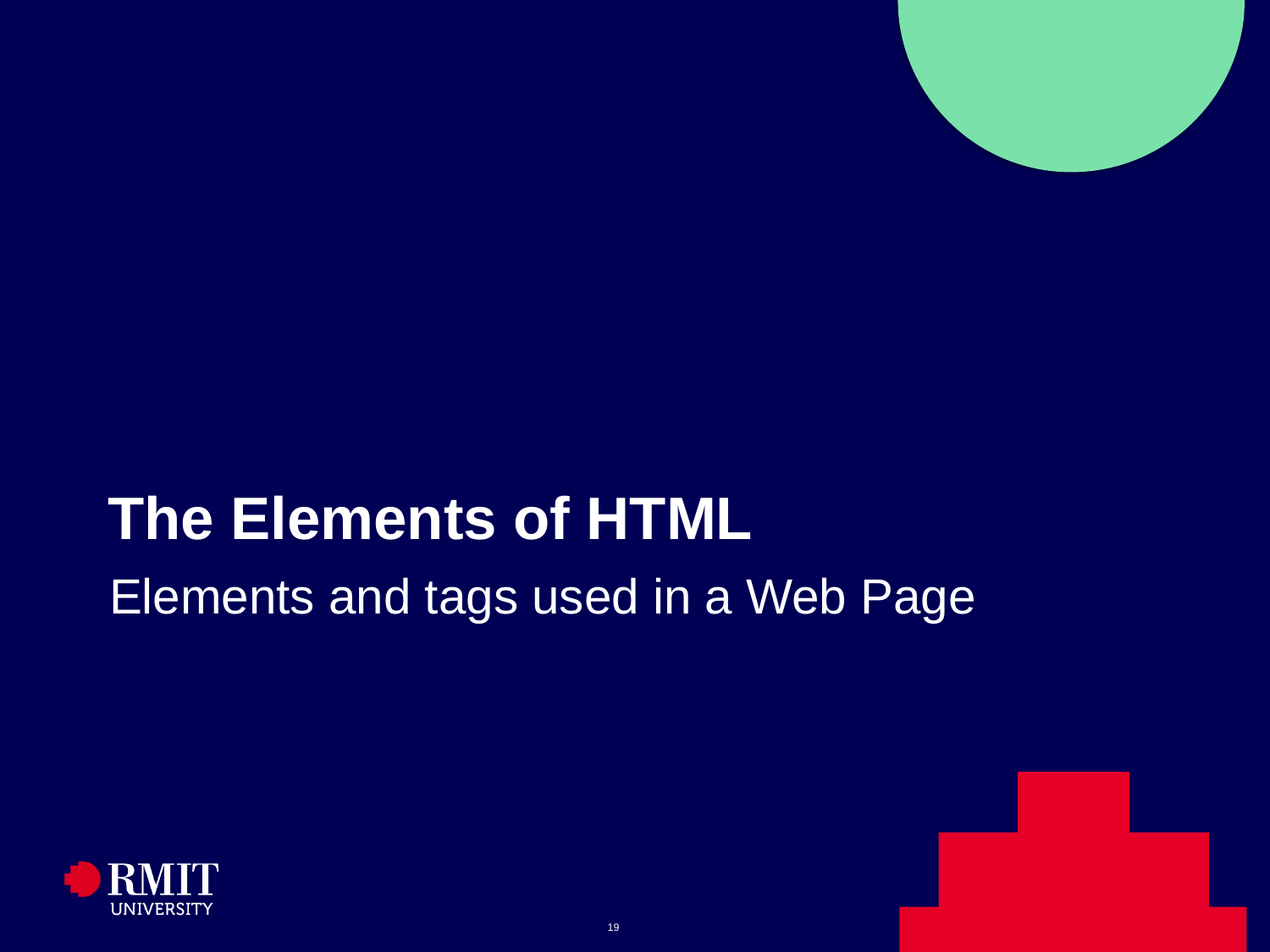

# The Elements of HTML
Elements and tags used in a Web Page